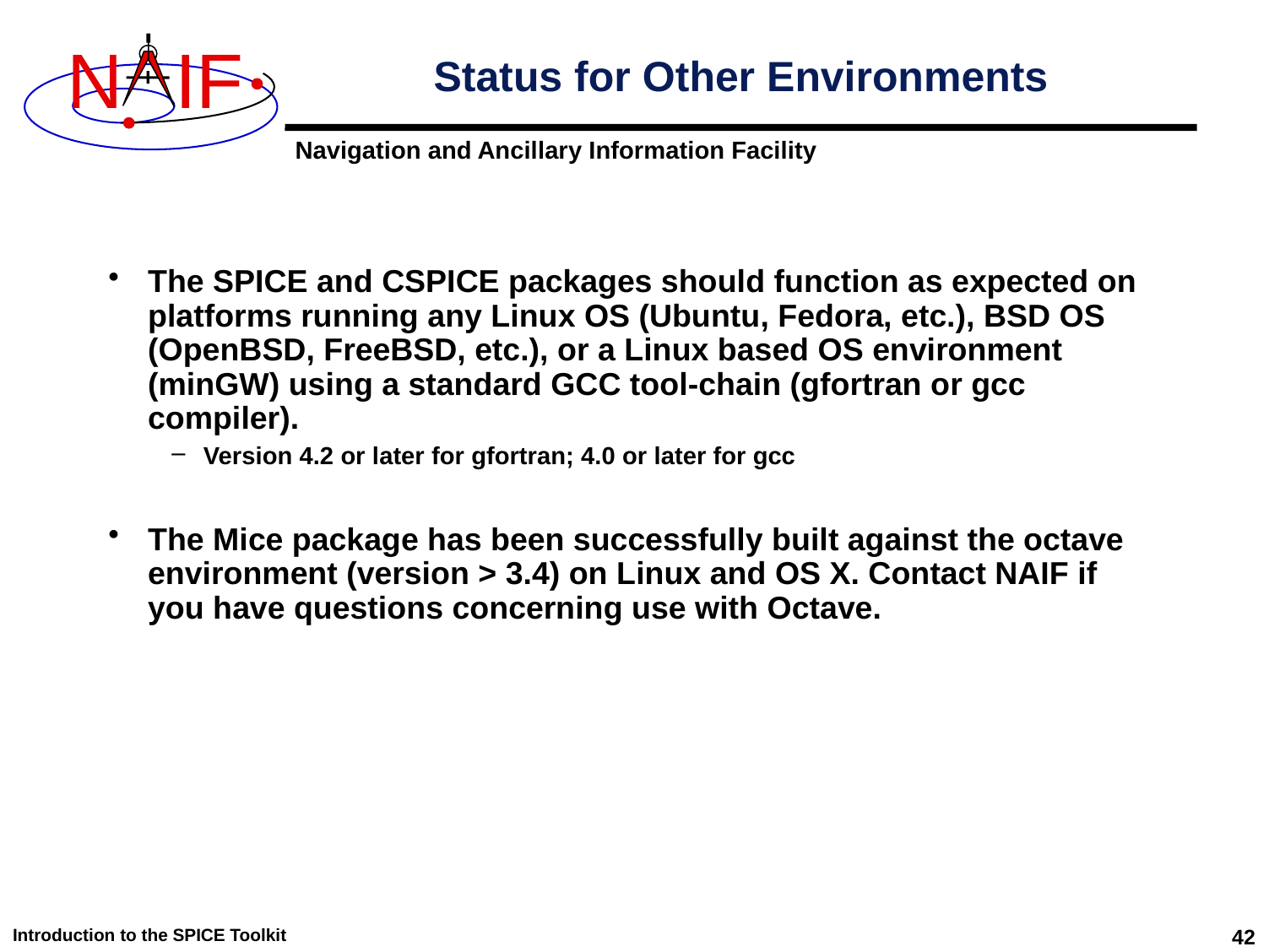

# Status for Other Environments

The SPICE and CSPICE packages should function as expected on platforms running any Linux OS (Ubuntu, Fedora, etc.), BSD OS (OpenBSD, FreeBSD, etc.), or a Linux based OS environment (minGW) using a standard GCC tool-chain (gfortran or gcc compiler).
Version 4.2 or later for gfortran; 4.0 or later for gcc

The Mice package has been successfully built against the octave environment (version > 3.4) on Linux and OS X. Contact NAIF if you have questions concerning use with Octave.

Introduction to the SPICE Toolkit
42